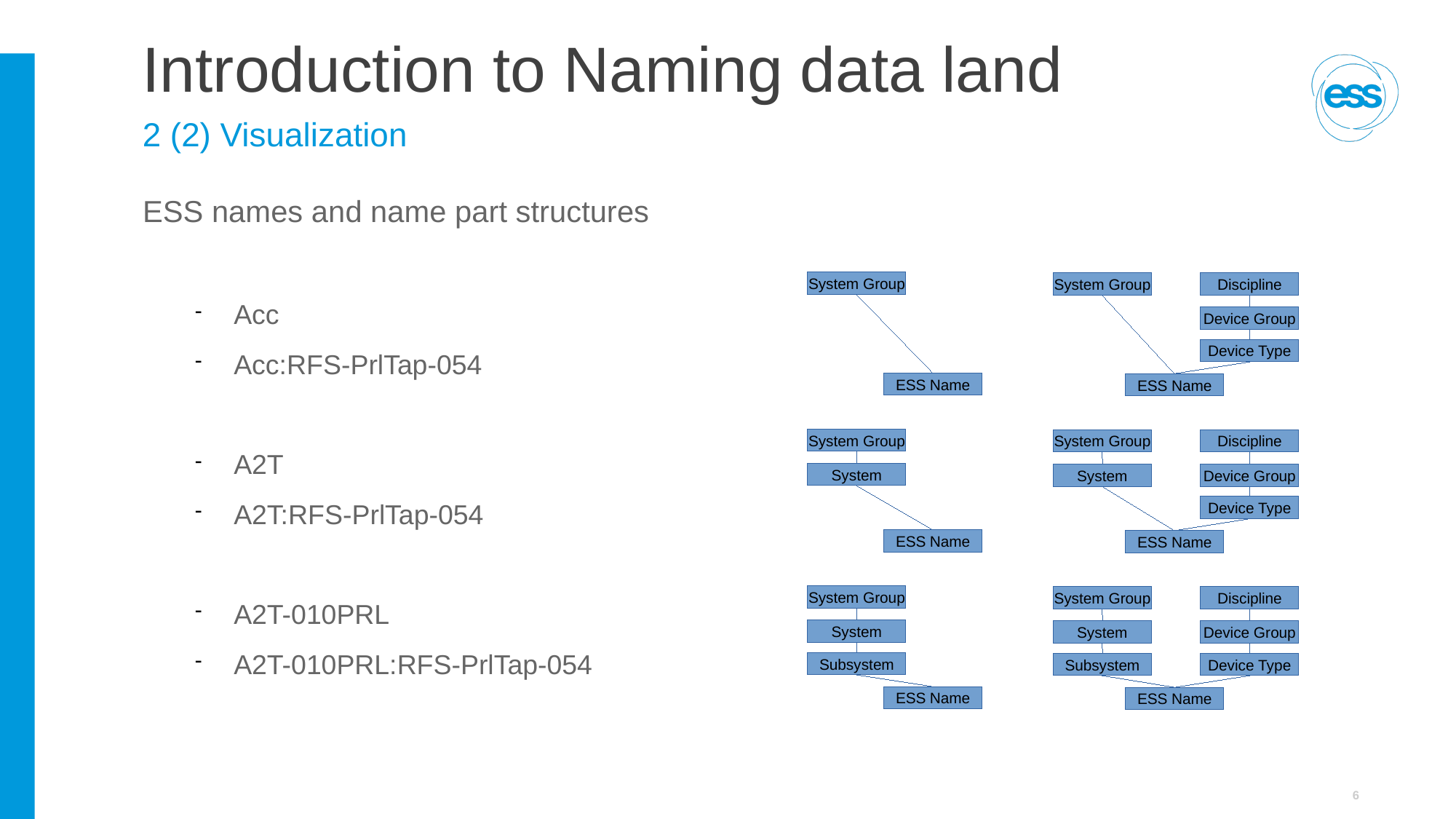

Introduction to Naming data land
2 (2) Visualization

ESS names and name part structures

Acc
Acc:RFS-PrlTap-054

A2T
A2T:RFS-PrlTap-054

A2T-010PRL
A2T-010PRL:RFS-PrlTap-054
System Group
System Group
System Group
System Group
Discipline
Discipline

Device Group
Device Group

Device Type
Device Type

ESS Name
ESS Name
ESS Name
ESS Name
System Group
System Group
System Group
System Group
Discipline
Discipline

System
System
System
System
Device Group
Device Group

Device Type
Device Type

ESS Name
ESS Name
ESS Name
ESS Name
System Group
System Group
System Group
System Group
Discipline
Discipline

System
System
System
System
Device Group
Device Group

Subsystem
Subsystem
Subsystem
Subsystem
Device Type
Device Type

ESS Name
ESS Name
ESS Name
ESS Name
6